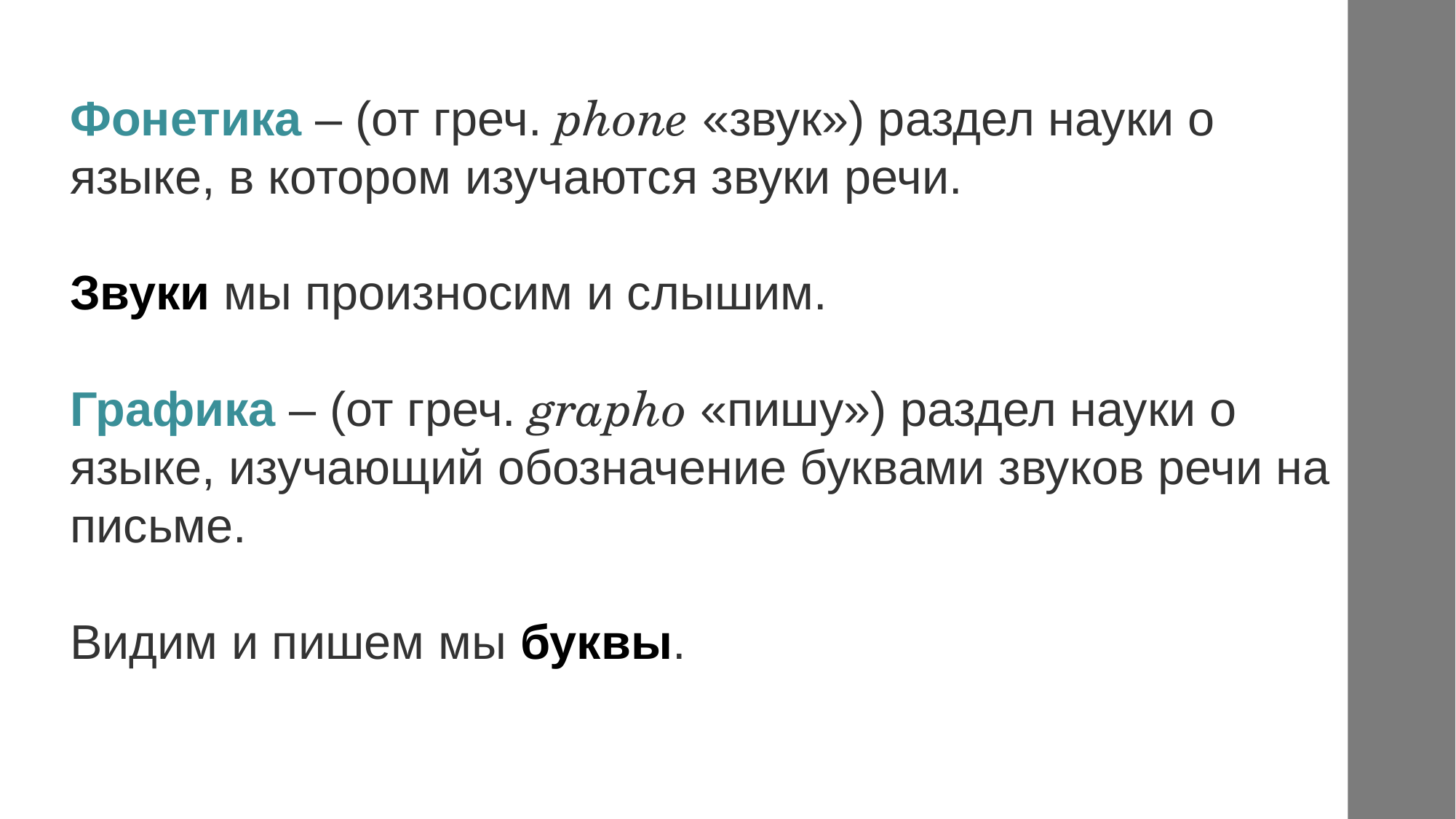

Фонетика – (от греч. phone «звук») раздел науки о языке, в котором изучаются звуки речи.

Звуки мы произносим и слышим.

Графика – (от греч. grapho «пишу») раздел науки о языке, изучающий обозначение буквами звуков речи на письме.

Видим и пишем мы буквы.